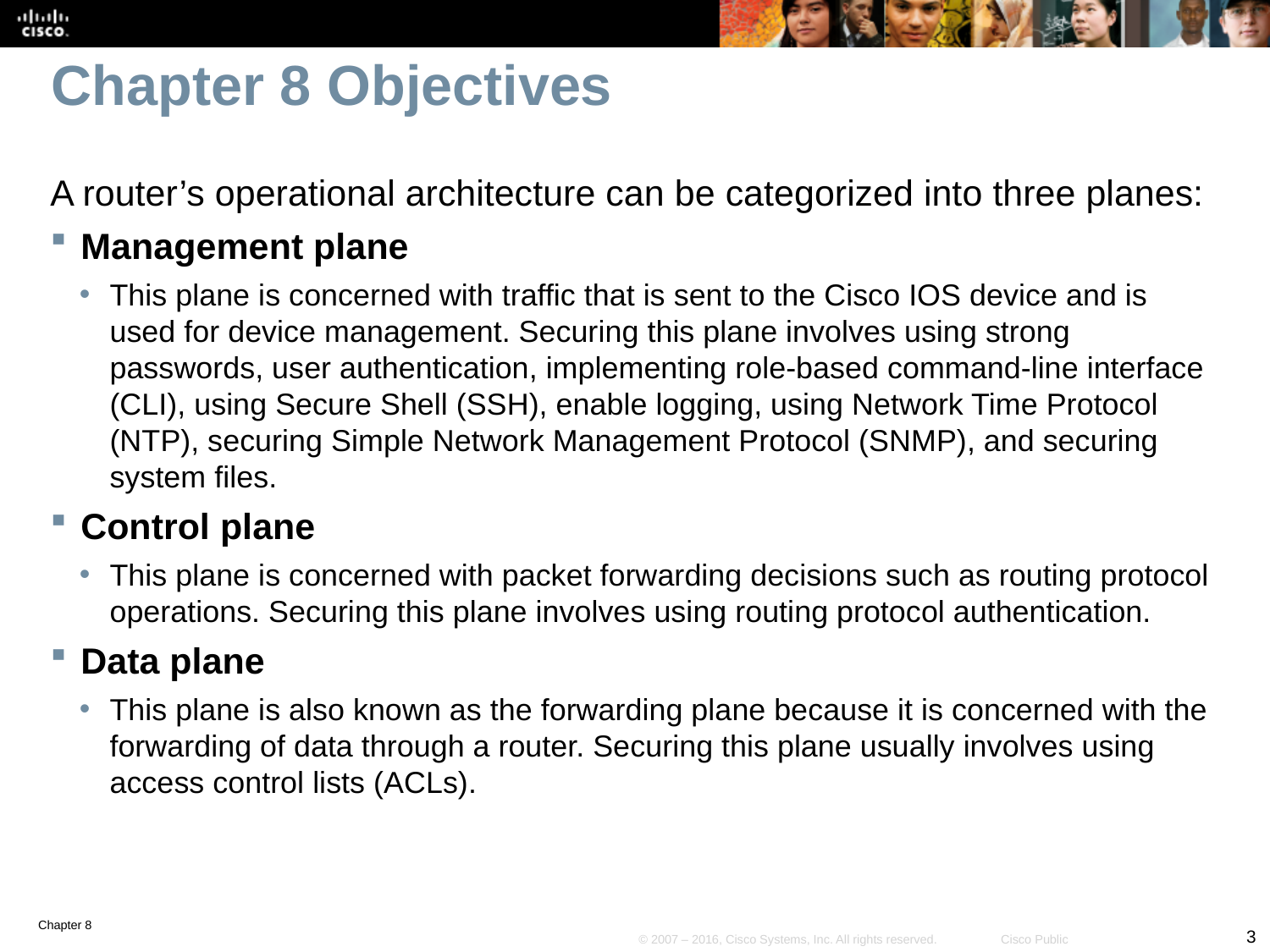

# Chapter 8 Objectives
A router’s operational architecture can be categorized into three planes:
Management plane
This plane is concerned with traffic that is sent to the Cisco IOS device and is used for device management. Securing this plane involves using strong passwords, user authentication, implementing role-based command-line interface (CLI), using Secure Shell (SSH), enable logging, using Network Time Protocol (NTP), securing Simple Network Management Protocol (SNMP), and securing system files.
Control plane
This plane is concerned with packet forwarding decisions such as routing protocol operations. Securing this plane involves using routing protocol authentication.
Data plane
This plane is also known as the forwarding plane because it is concerned with the forwarding of data through a router. Securing this plane usually involves using access control lists (ACLs).